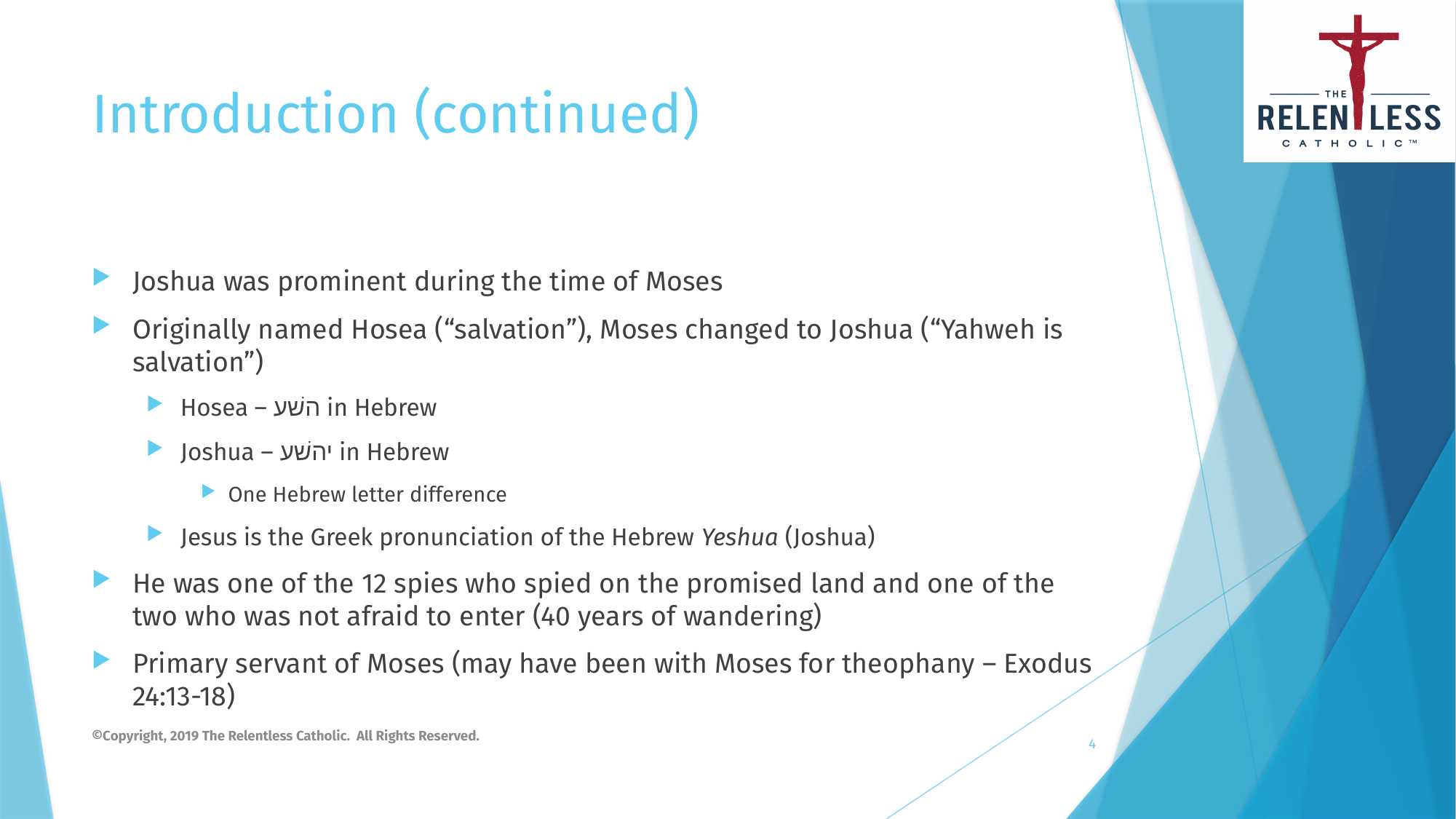

# Introduction (continued)
Joshua was prominent during the time of Moses
Originally named Hosea (“salvation”), Moses changed to Joshua (“Yahweh is salvation”)
Hosea – השׁע in Hebrew
Joshua – יהשׁע in Hebrew
One Hebrew letter difference
Jesus is the Greek pronunciation of the Hebrew Yeshua (Joshua)
He was one of the 12 spies who spied on the promised land and one of the two who was not afraid to enter (40 years of wandering)
Primary servant of Moses (may have been with Moses for theophany – Exodus 24:13-18)
©Copyright, 2019 The Relentless Catholic.  All Rights Reserved.

4